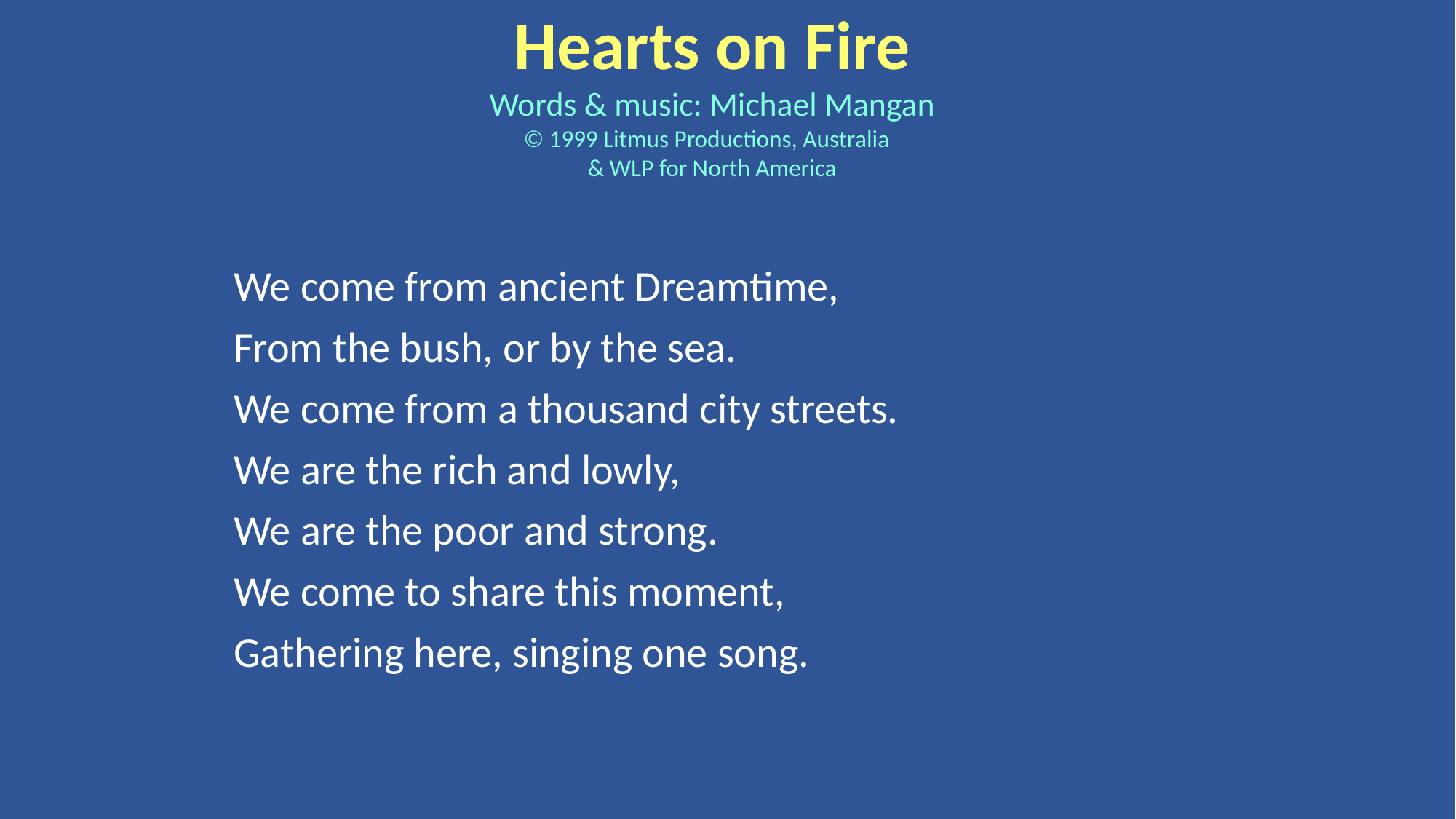

Hearts on Fire
Words & music: Michael Mangan
© 1999 Litmus Productions, Australia
& WLP for North America
We come from ancient Dreamtime,
From the bush, or by the sea.
We come from a thousand city streets.
We are the rich and lowly,
We are the poor and strong.
We come to share this moment,
Gathering here, singing one song.